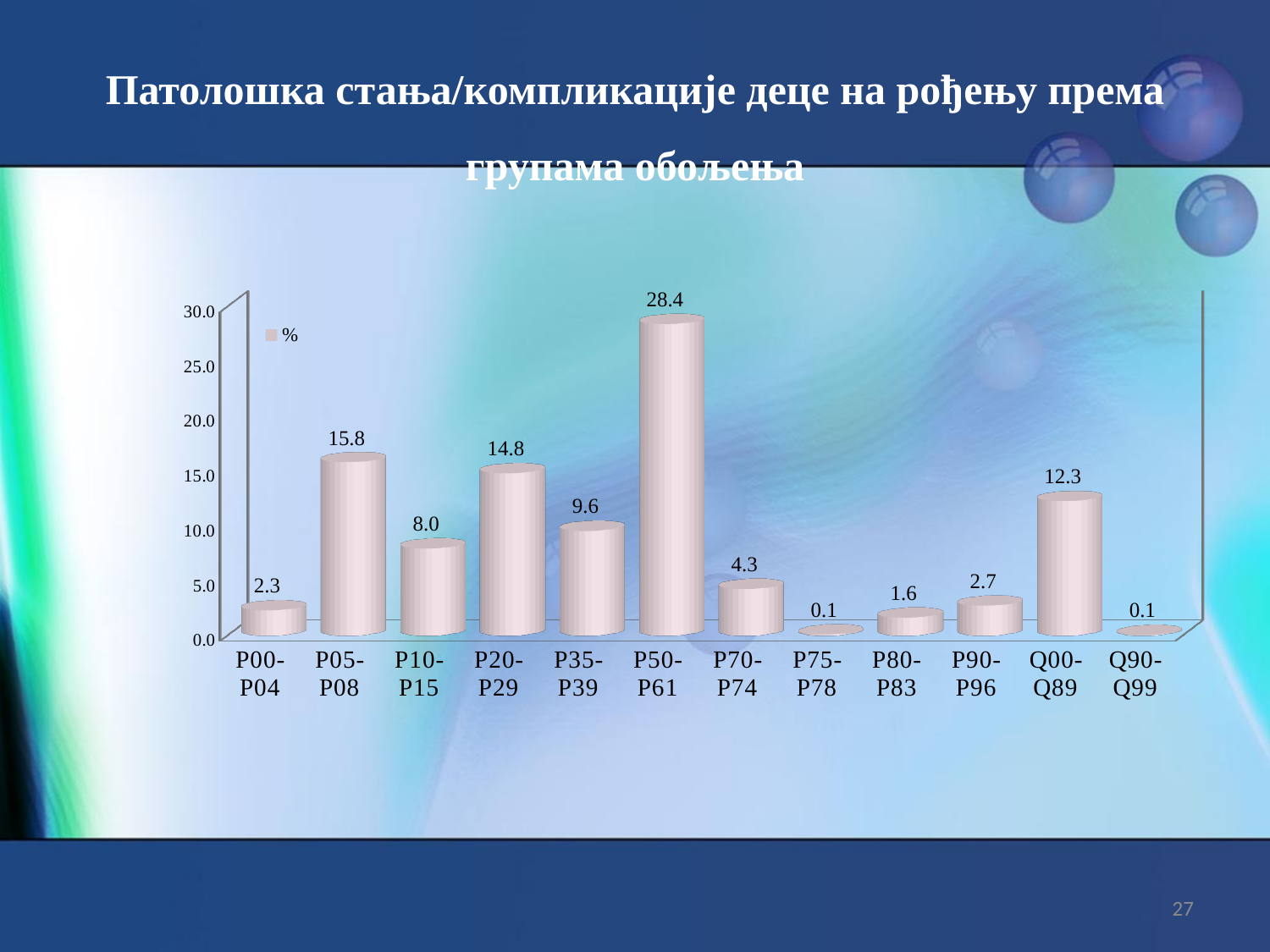

# Патолошка стања/компликације деце на рођењу према групама обољења

[unsupported chart]

27